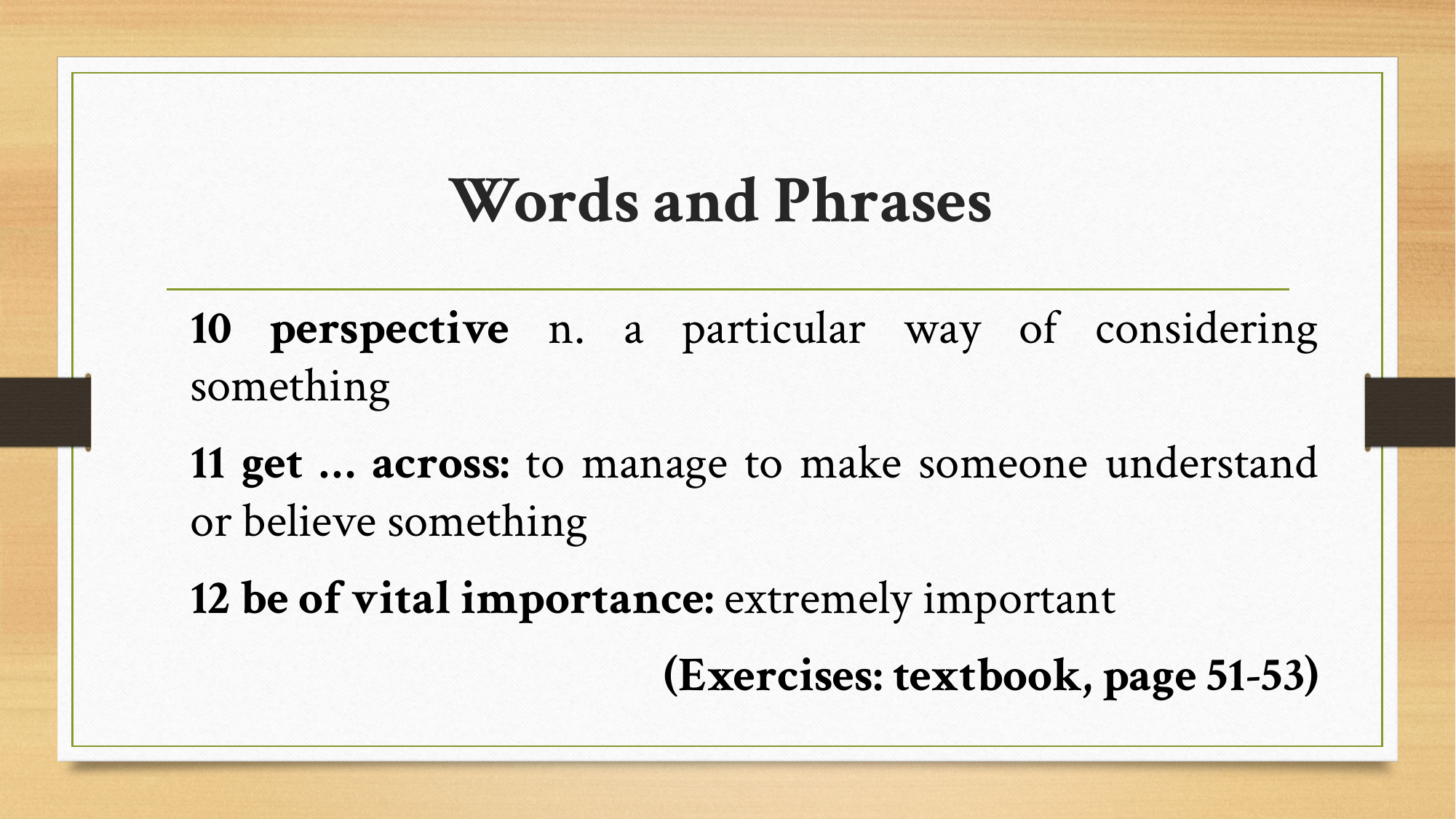

# Words and Phrases
10 perspective n. a particular way of considering something
11 get … across: to manage to make someone understand or believe something
12 be of vital importance: extremely important
(Exercises: textbook, page 51-53)